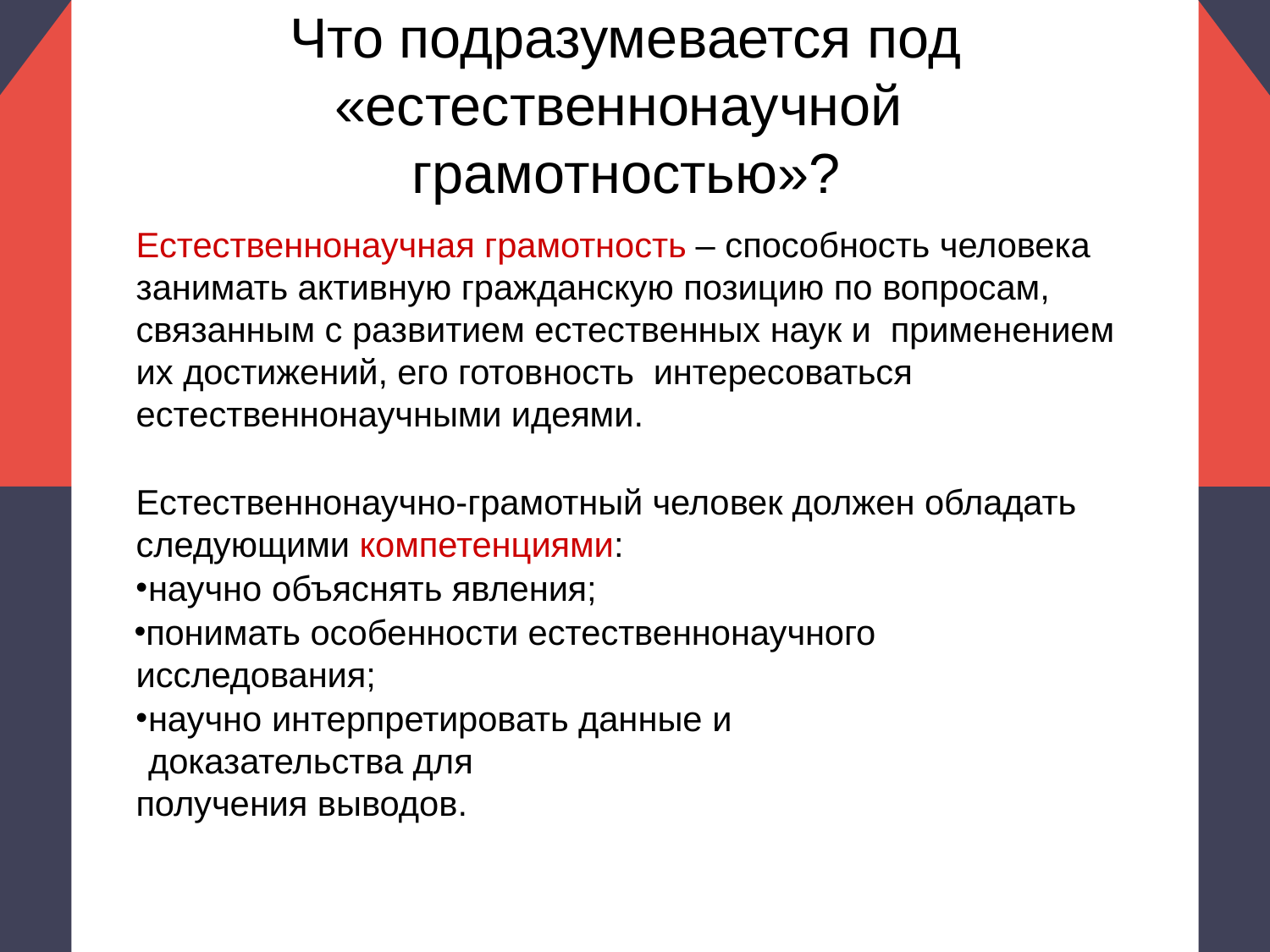

# Что подразумевается под
«естественнонаучной  грамотностью»?
Естественнонаучная грамотность – способность человека  занимать активную гражданскую позицию по вопросам,  связанным с развитием естественных наук и  применением их достижений, его готовность  интересоваться естественнонаучными идеями.
Естественнонаучно-грамотный человек должен обладать  следующими компетенциями:
научно объяснять явления;
понимать особенности естественнонаучного  исследования;
научно интерпретировать данные и доказательства для
получения выводов.